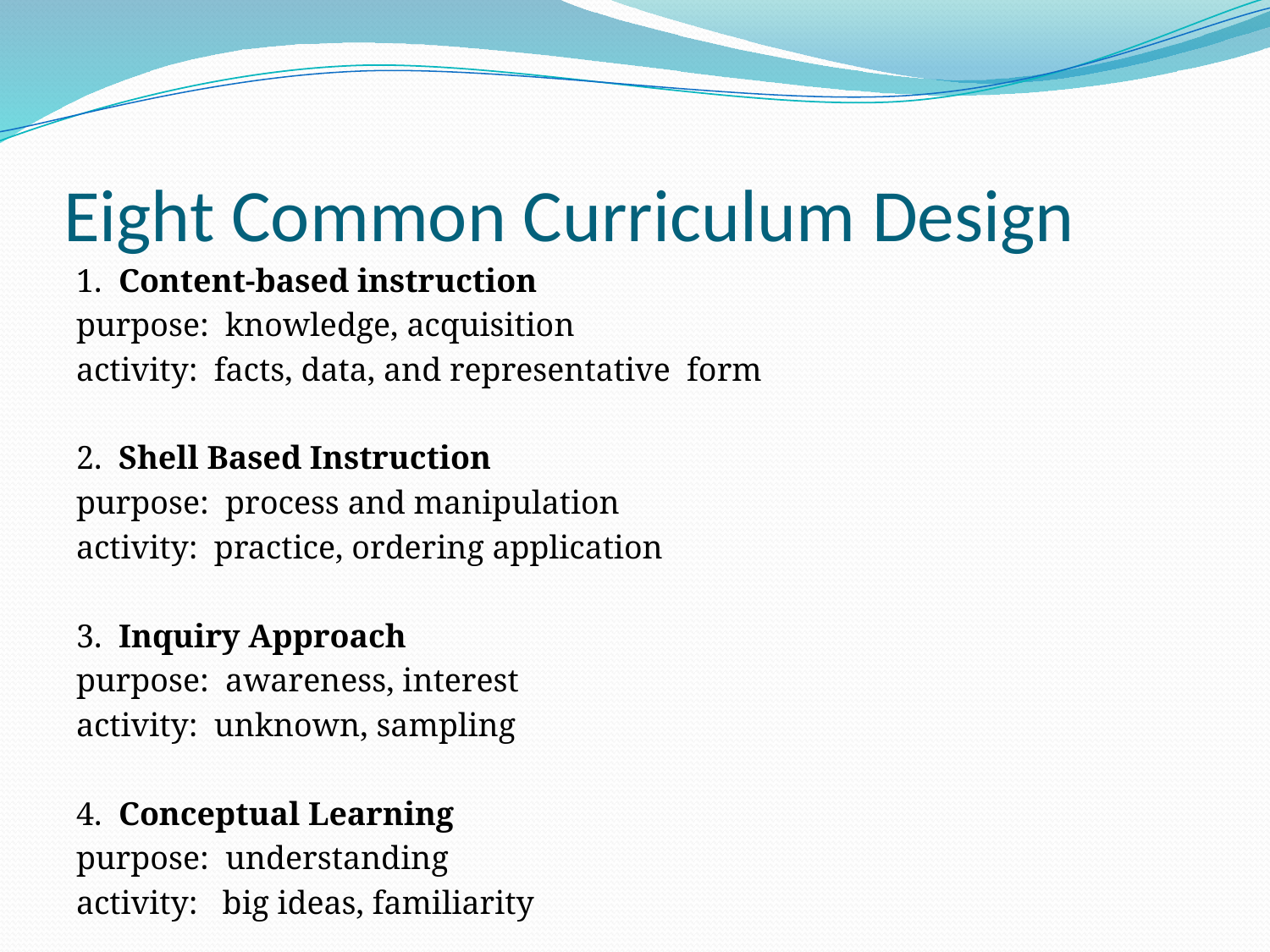

# Eight Common Curriculum Design
1.  Content-based instruction
purpose:  knowledge, acquisition
activity:  facts, data, and representative  form

2.  Shell Based Instruction
purpose:  process and manipulation
activity:  practice, ordering application

3.  Inquiry Approach
purpose:  awareness, interest
activity:  unknown, sampling

4.  Conceptual Learning
purpose:  understanding
activity:   big ideas, familiarity